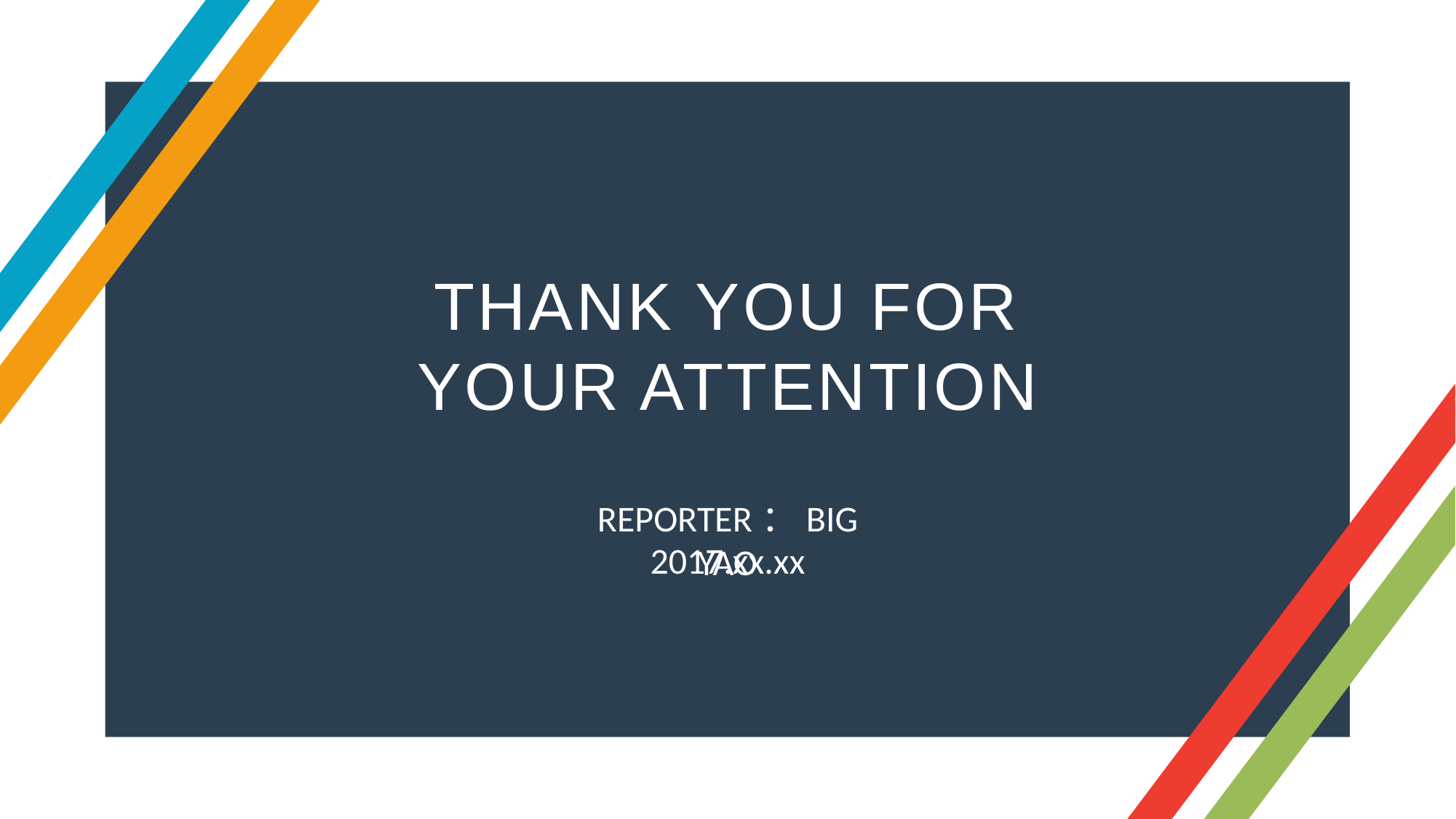

THANK YOU FOR YOUR ATTENTION

REPORTER：BIG YAO
2017.xx.xx